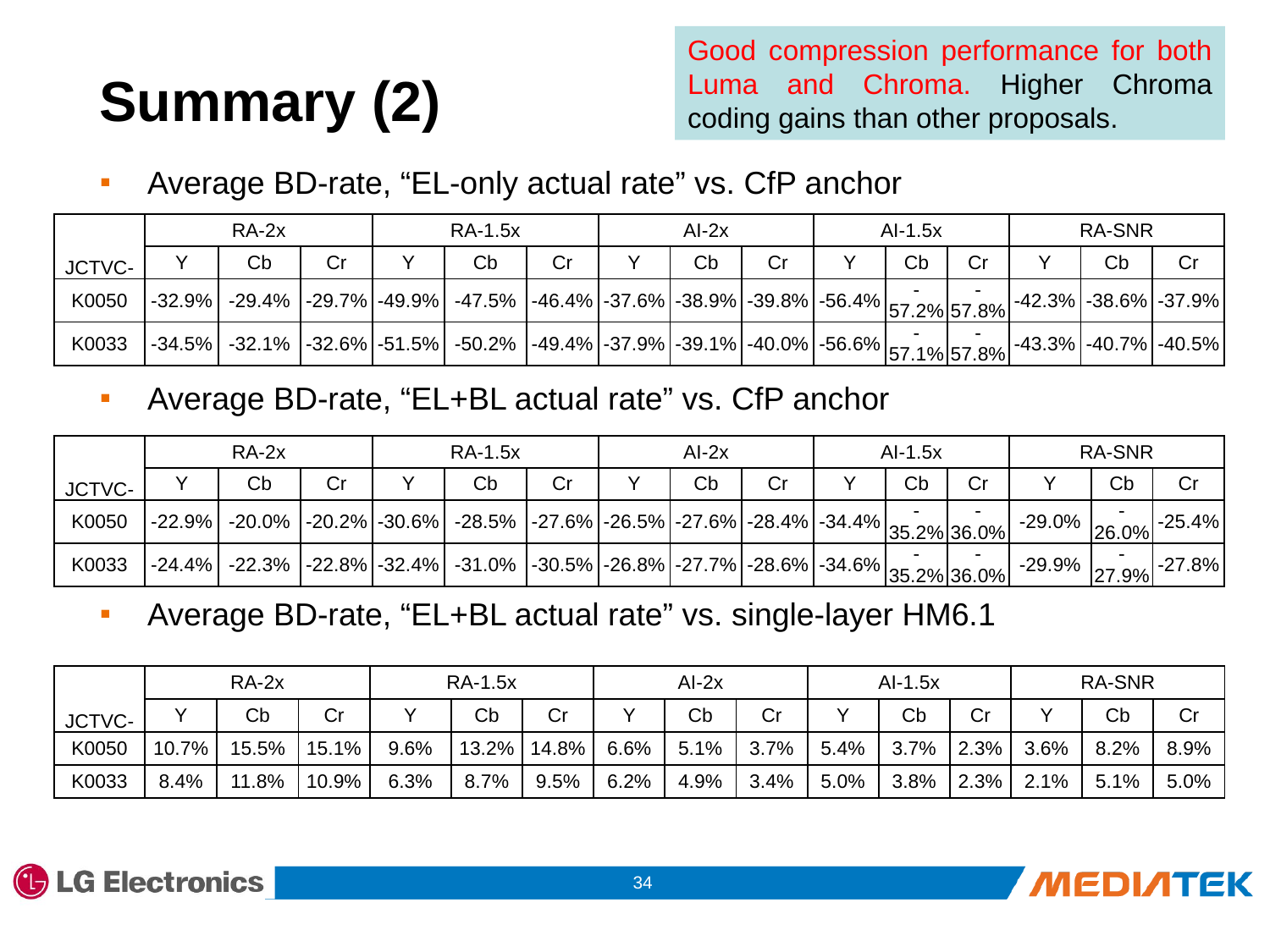

Good compression performance for both Luma and Chroma. Higher Chroma coding gains than other proposals.
# Summary (2)
Average BD-rate, “EL-only actual rate” vs. CfP anchor

Average BD-rate, “EL+BL actual rate” vs. CfP anchor

Average BD-rate, “EL+BL actual rate” vs. single-layer HM6.1

| JCTVC- | RA-2x |  |  | RA-1.5x |  |  | AI-2x |  |  | AI-1.5x |  |  | RA-SNR |  |  |
| --- | --- | --- | --- | --- | --- | --- | --- | --- | --- | --- | --- | --- | --- | --- | --- |
|  | Y | Cb | Cr | Y | Cb | Cr | Y | Cb | Cr | Y | Cb | Cr | Y | Cb | Cr |
| K0050 | -32.9% | -29.4% | -29.7% | -49.9% | -47.5% | -46.4% | -37.6% | -38.9% | -39.8% | -56.4% | -57.2% | -57.8% | -42.3% | -38.6% | -37.9% |
| K0033 | -34.5% | -32.1% | -32.6% | -51.5% | -50.2% | -49.4% | -37.9% | -39.1% | -40.0% | -56.6% | -57.1% | -57.8% | -43.3% | -40.7% | -40.5% |
| JCTVC- | RA-2x |  |  | RA-1.5x |  |  | AI-2x |  |  | AI-1.5x |  |  | RA-SNR |  |  |
| --- | --- | --- | --- | --- | --- | --- | --- | --- | --- | --- | --- | --- | --- | --- | --- |
|  | Y | Cb | Cr | Y | Cb | Cr | Y | Cb | Cr | Y | Cb | Cr | Y | Cb | Cr |
| K0050 | -22.9% | -20.0% | -20.2% | -30.6% | -28.5% | -27.6% | -26.5% | -27.6% | -28.4% | -34.4% | -35.2% | -36.0% | -29.0% | -26.0% | -25.4% |
| K0033 | -24.4% | -22.3% | -22.8% | -32.4% | -31.0% | -30.5% | -26.8% | -27.7% | -28.6% | -34.6% | -35.2% | -36.0% | -29.9% | -27.9% | -27.8% |
| JCTVC- | RA-2x |  |  | RA-1.5x |  |  | AI-2x |  |  | AI-1.5x |  |  | RA-SNR |  |  |
| --- | --- | --- | --- | --- | --- | --- | --- | --- | --- | --- | --- | --- | --- | --- | --- |
|  | Y | Cb | Cr | Y | Cb | Cr | Y | Cb | Cr | Y | Cb | Cr | Y | Cb | Cr |
| K0050 | 10.7% | 15.5% | 15.1% | 9.6% | 13.2% | 14.8% | 6.6% | 5.1% | 3.7% | 5.4% | 3.7% | 2.3% | 3.6% | 8.2% | 8.9% |
| K0033 | 8.4% | 11.8% | 10.9% | 6.3% | 8.7% | 9.5% | 6.2% | 4.9% | 3.4% | 5.0% | 3.8% | 2.3% | 2.1% | 5.1% | 5.0% |
34